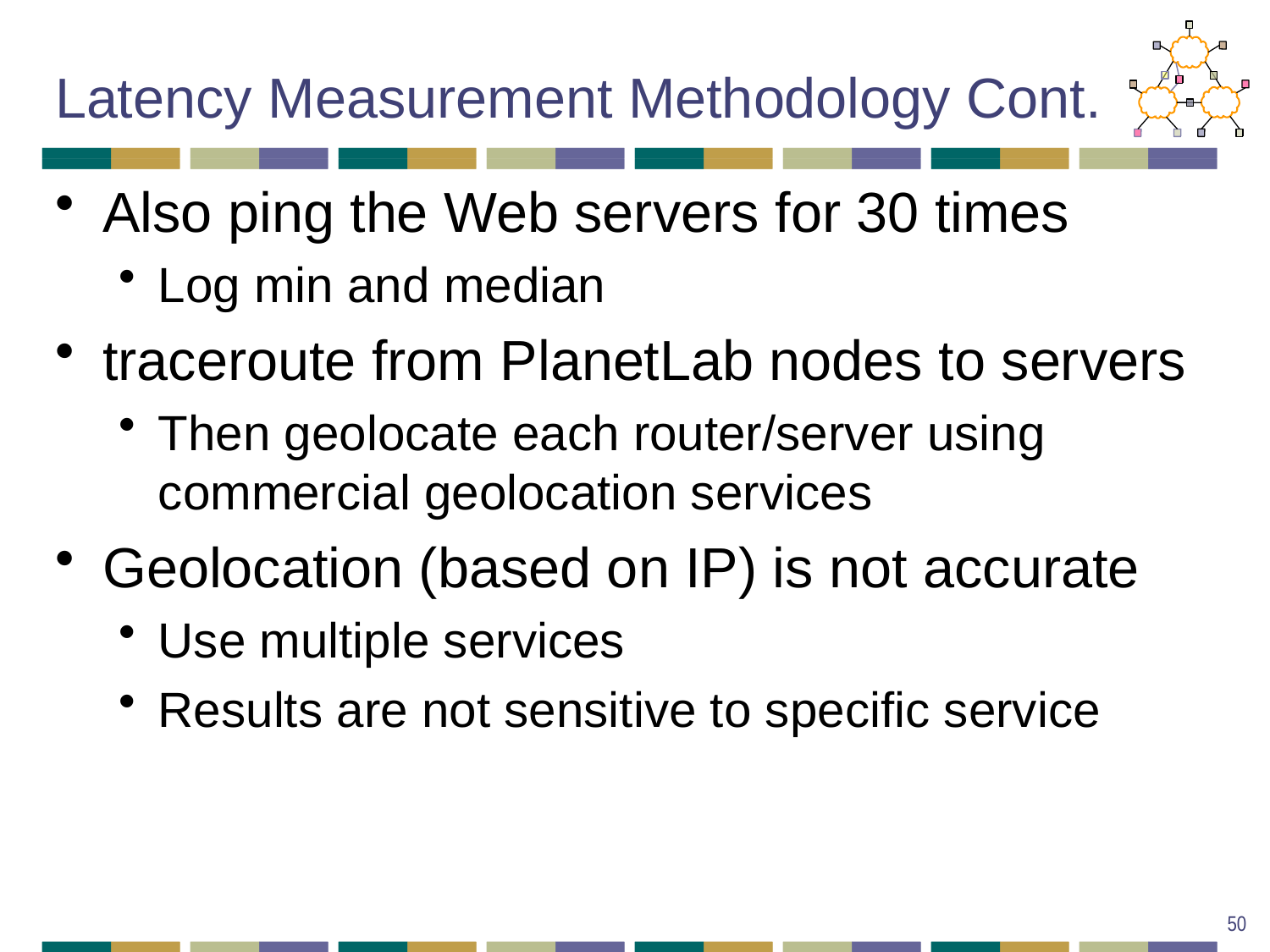

# Latency Measurement Methodology Cont.
Also ping the Web servers for 30 times
Log min and median
traceroute from PlanetLab nodes to servers
Then geolocate each router/server using commercial geolocation services
Geolocation (based on IP) is not accurate
Use multiple services
Results are not sensitive to specific service
50